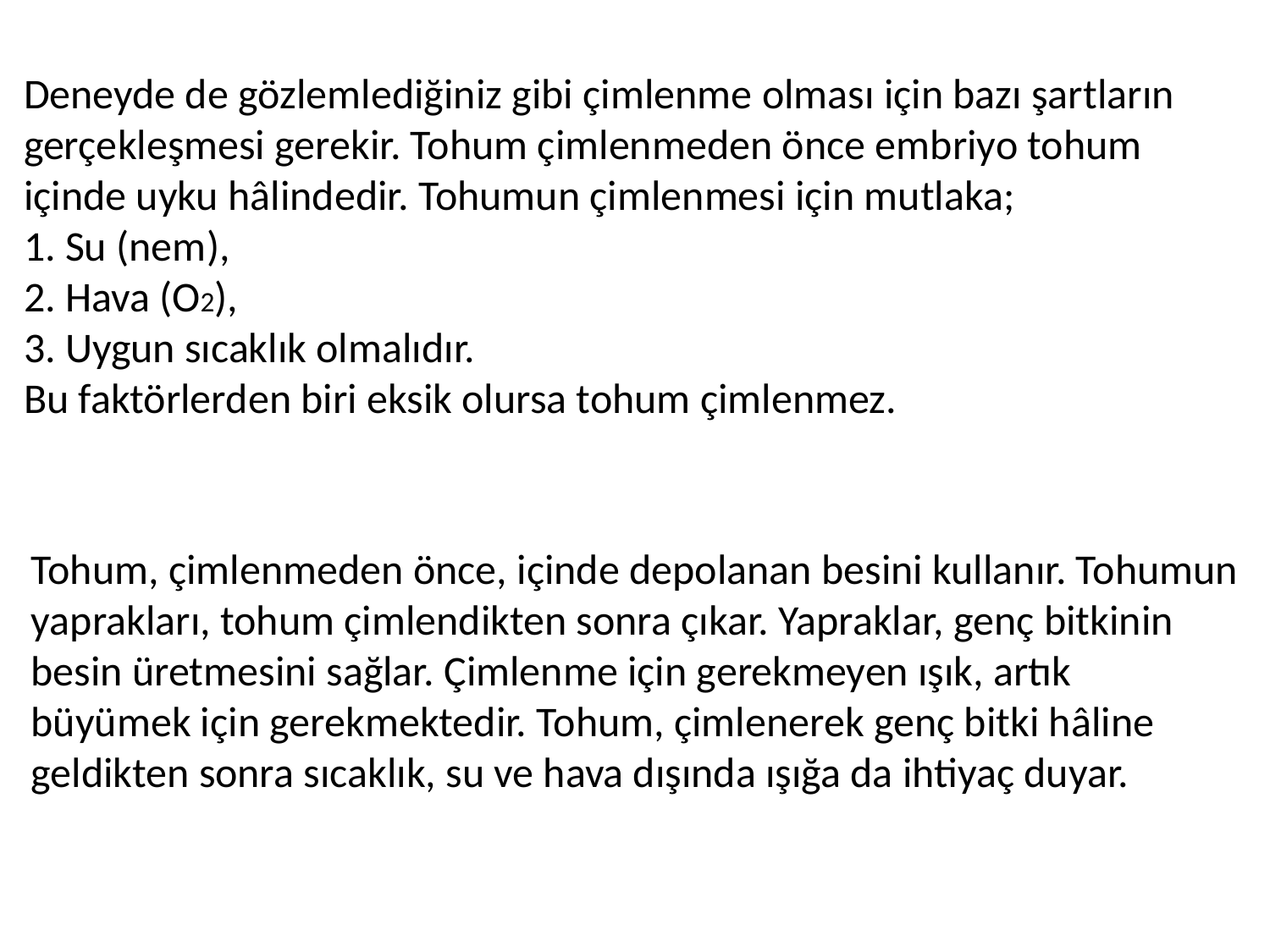

Deneyde de gözlemlediğiniz gibi çimlenme olması için bazı şartların gerçekleşmesi gerekir. Tohum çimlenmeden önce embriyo tohum içinde uyku hâlindedir. Tohumun çimlenmesi için mutlaka;
1. Su (nem),
2. Hava (O2),
3. Uygun sıcaklık olmalıdır.
Bu faktörlerden biri eksik olursa tohum çimlenmez.
Tohum, çimlenmeden önce, içinde depolanan besini kullanır. Tohumun yaprakları, tohum çimlendikten sonra çıkar. Yapraklar, genç bitkinin besin üretmesini sağlar. Çimlenme için gerekmeyen ışık, artık
büyümek için gerekmektedir. Tohum, çimlenerek genç bitki hâline geldikten sonra sıcaklık, su ve hava dışında ışığa da ihtiyaç duyar.